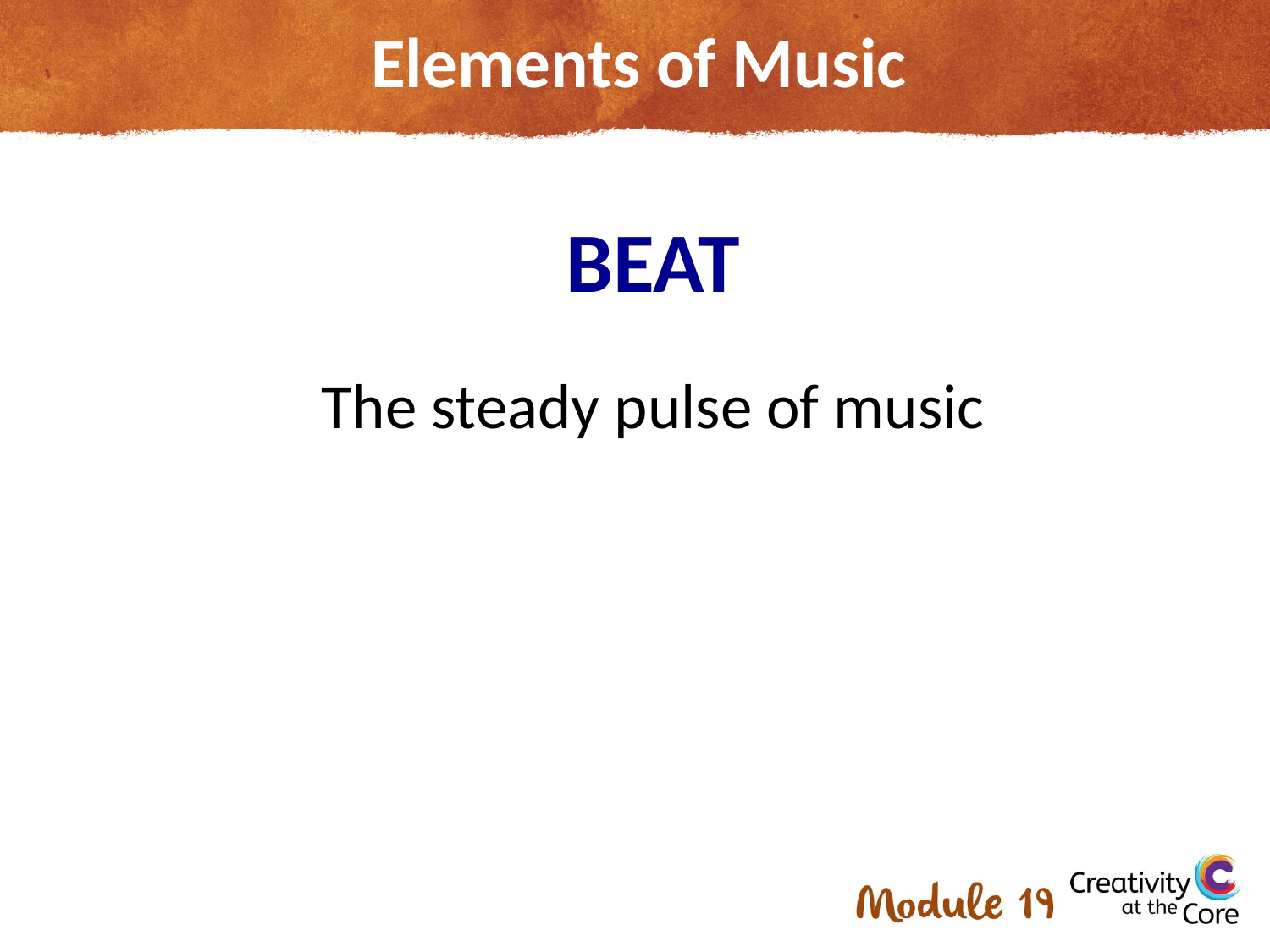

# Elements of Music
BEAT

The steady pulse of music